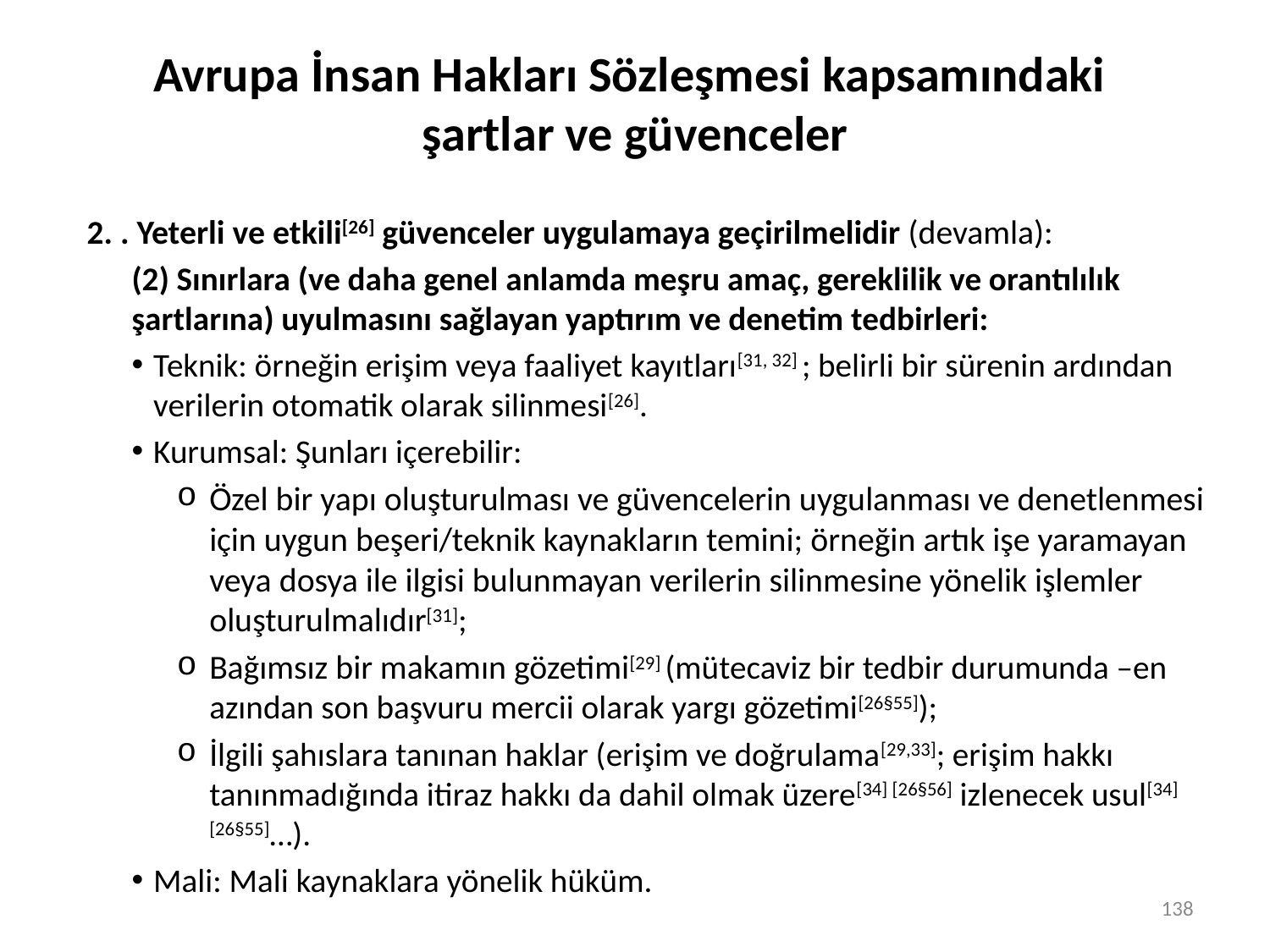

# Avrupa İnsan Hakları Sözleşmesi kapsamındaki şartlar ve güvenceler
2. . Yeterli ve etkili[26] güvenceler uygulamaya geçirilmelidir (devamla):
(2) Sınırlara (ve daha genel anlamda meşru amaç, gereklilik ve orantılılık şartlarına) uyulmasını sağlayan yaptırım ve denetim tedbirleri:
Teknik: örneğin erişim veya faaliyet kayıtları[31, 32] ; belirli bir sürenin ardından verilerin otomatik olarak silinmesi[26].
Kurumsal: Şunları içerebilir:
Özel bir yapı oluşturulması ve güvencelerin uygulanması ve denetlenmesi için uygun beşeri/teknik kaynakların temini; örneğin artık işe yaramayan veya dosya ile ilgisi bulunmayan verilerin silinmesine yönelik işlemler oluşturulmalıdır[31];
Bağımsız bir makamın gözetimi[29] (mütecaviz bir tedbir durumunda –en azından son başvuru mercii olarak yargı gözetimi[26§55]);
İlgili şahıslara tanınan haklar (erişim ve doğrulama[29,33]; erişim hakkı tanınmadığında itiraz hakkı da dahil olmak üzere[34] [26§56] izlenecek usul[34] [26§55]…).
Mali: Mali kaynaklara yönelik hüküm.
138